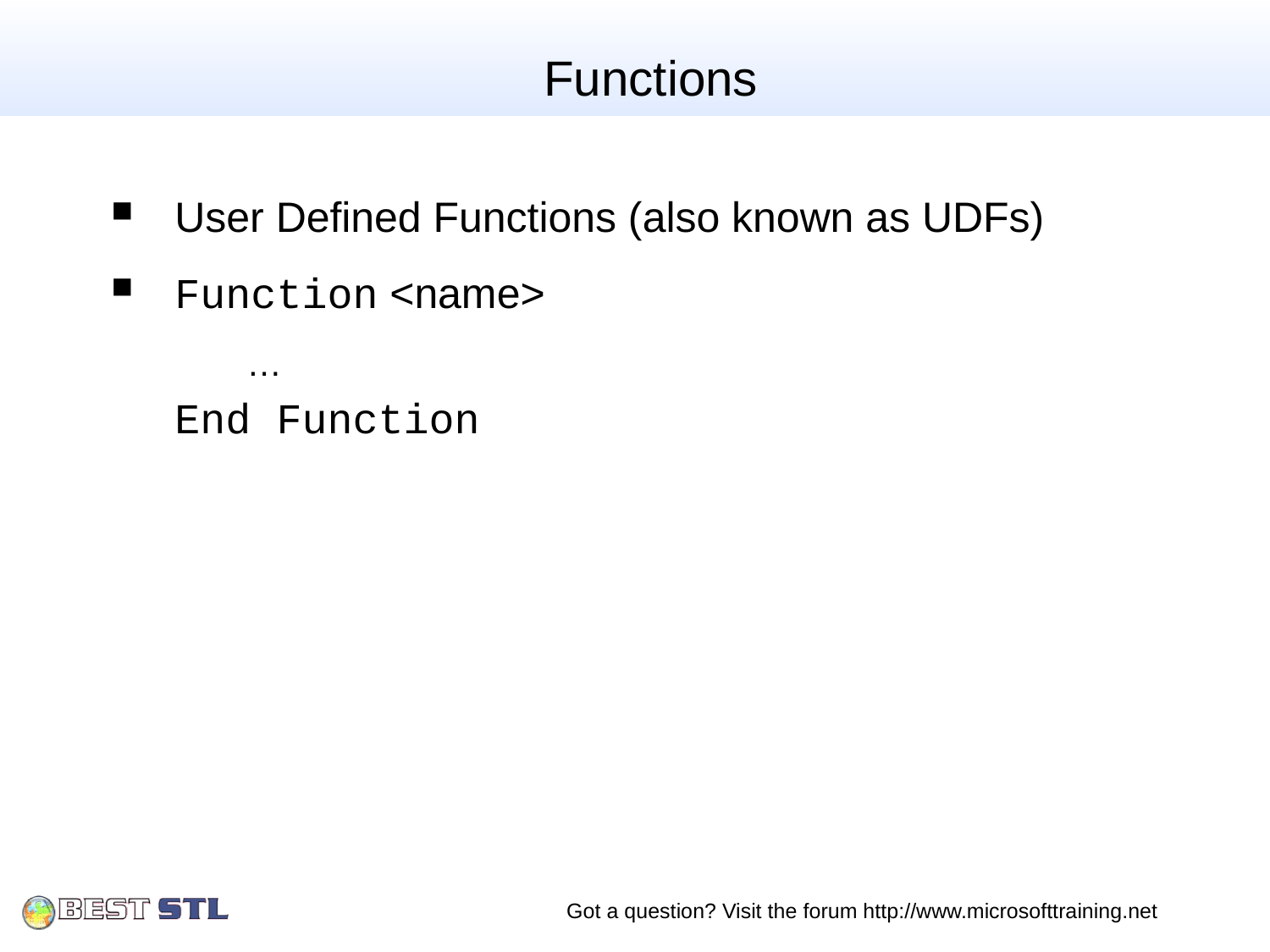

# Functions
User Defined Functions (also known as UDFs)
Function <name>
…
End Function
Got a question? Visit the forum http://www.microsofttraining.net